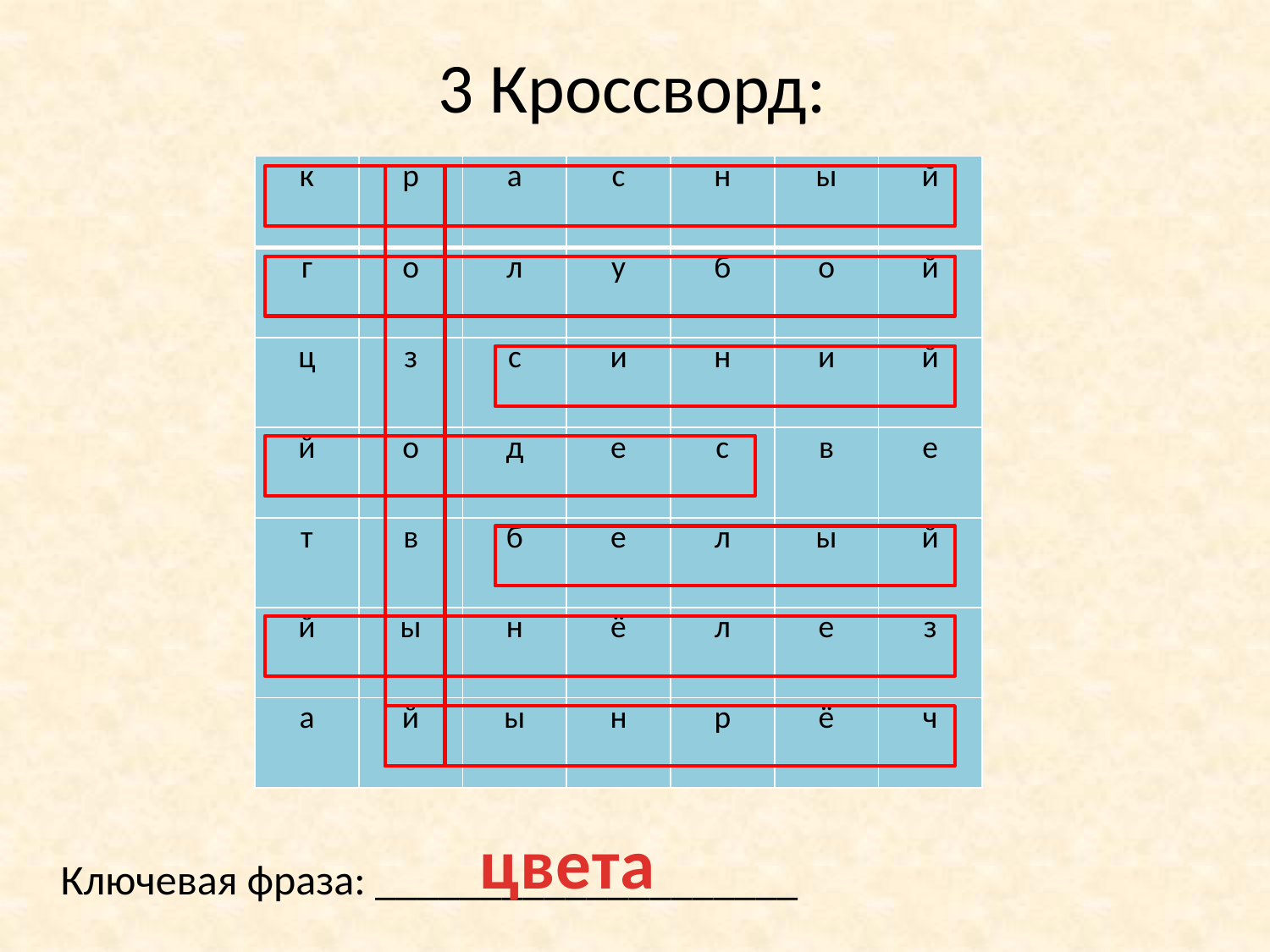

3 Кроссворд:
| к | р | а | с | н | ы | й |
| --- | --- | --- | --- | --- | --- | --- |
| г | о | л | у | б | о | й |
| ц | з | с | и | н | и | й |
| й | о | д | е | с | в | е |
| т | в | б | е | л | ы | й |
| й | ы | н | ё | л | е | з |
| а | й | ы | н | р | ё | ч |

цвета
Ключевая фраза: ____________________